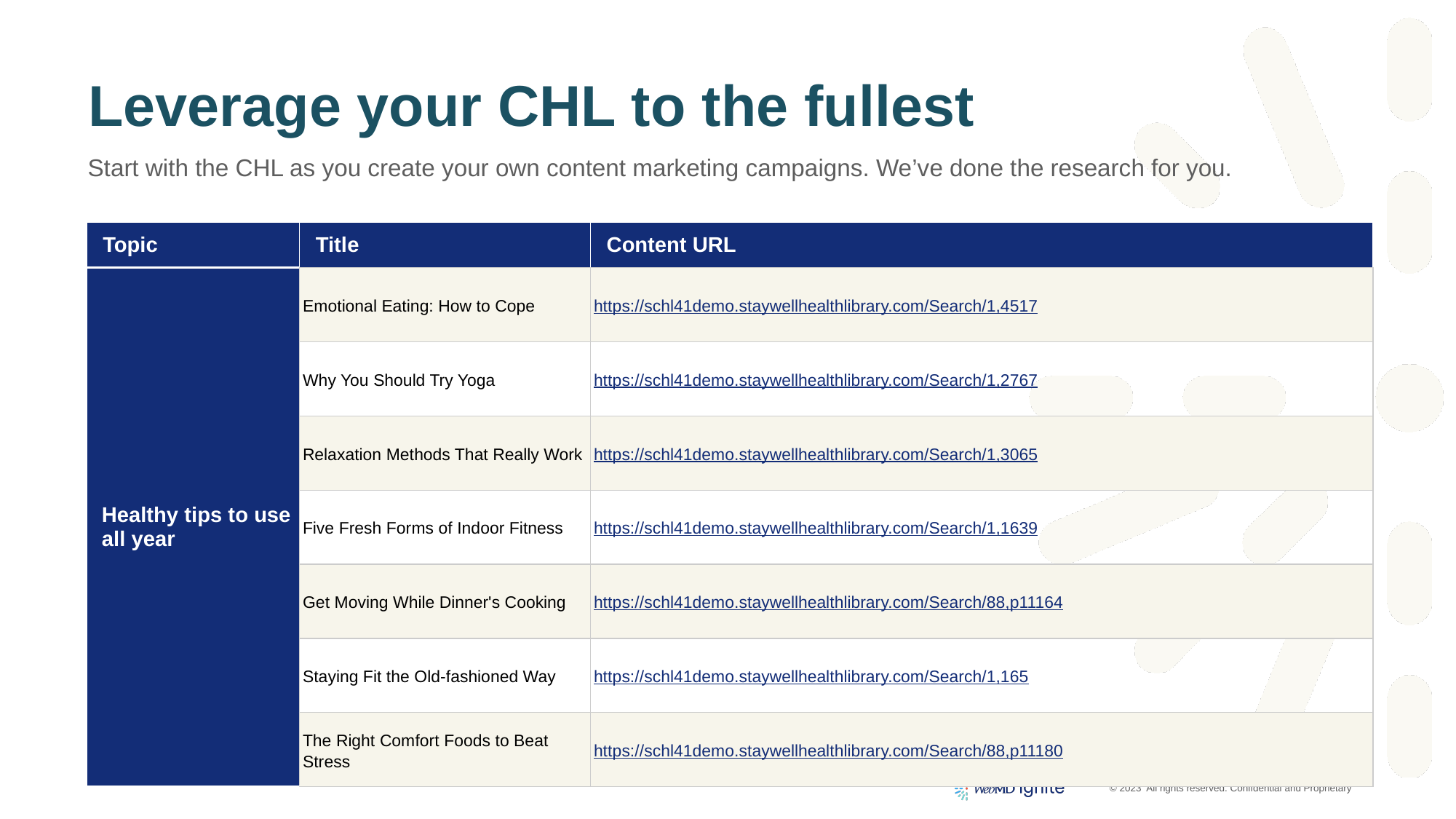

# Leverage your CHL to the fullest
Start with the CHL as you create your own content marketing campaigns. We’ve done the research for you.
| Topic | Title | Content URL |
| --- | --- | --- |
| Healthy tips to use all year | Emotional Eating: How to Cope | https://schl41demo.staywellhealthlibrary.com/Search/1,4517 |
|  | Why You Should Try Yoga | https://schl41demo.staywellhealthlibrary.com/Search/1,2767 |
|  | Relaxation Methods That Really Work | https://schl41demo.staywellhealthlibrary.com/Search/1,3065 |
|  | Five Fresh Forms of Indoor Fitness | https://schl41demo.staywellhealthlibrary.com/Search/1,1639 |
|  | Get Moving While Dinner's Cooking | https://schl41demo.staywellhealthlibrary.com/Search/88,p11164 |
|  | Staying Fit the Old-fashioned Way | https://schl41demo.staywellhealthlibrary.com/Search/1,165 |
|  | The Right Comfort Foods to Beat Stress | https://schl41demo.staywellhealthlibrary.com/Search/88,p11180 |